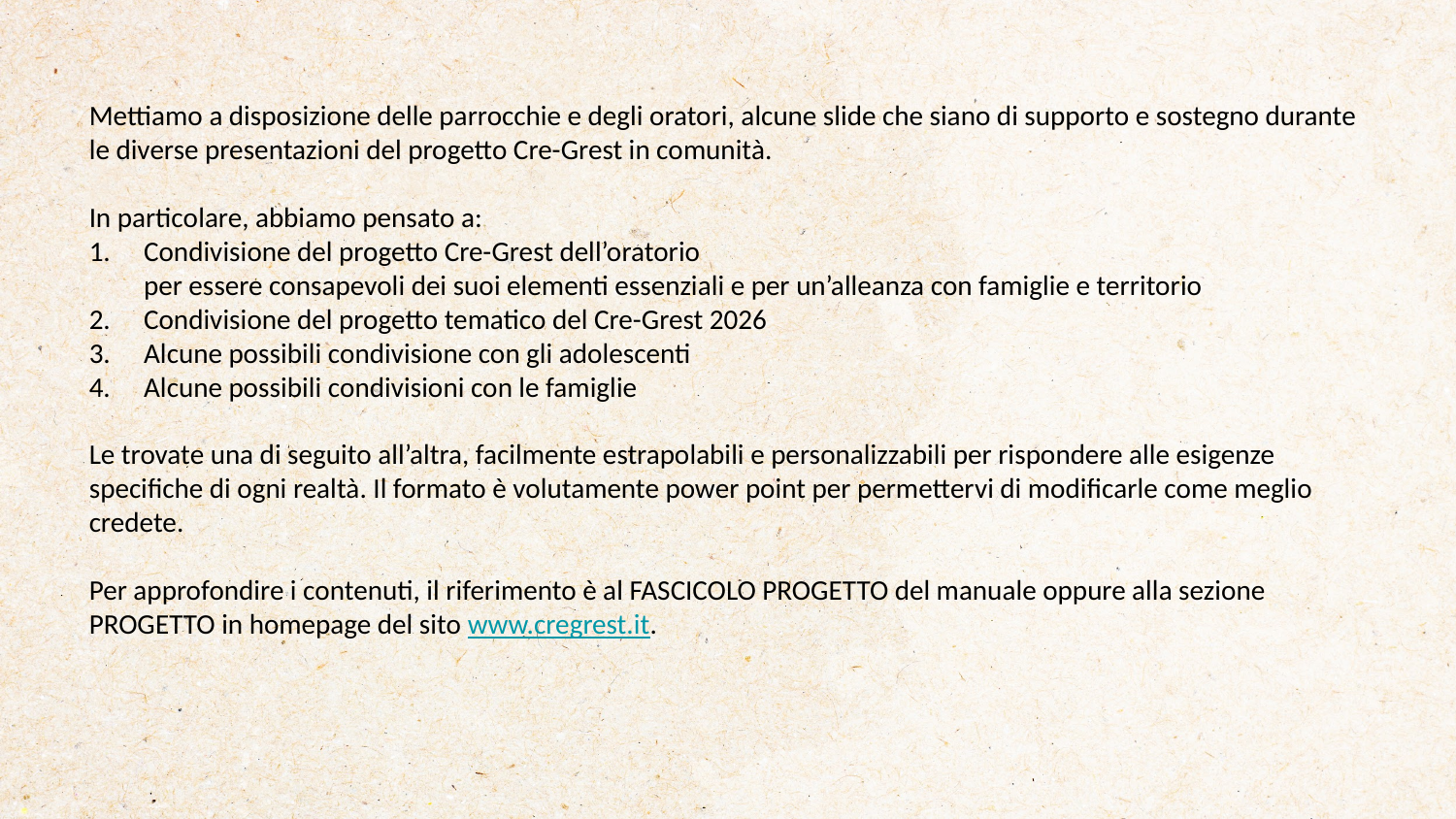

Mettiamo a disposizione delle parrocchie e degli oratori, alcune slide che siano di supporto e sostegno durante le diverse presentazioni del progetto Cre-Grest in comunità.

In particolare, abbiamo pensato a:
Condivisione del progetto Cre-Grest dell’oratorio
per essere consapevoli dei suoi elementi essenziali e per un’alleanza con famiglie e territorio
Condivisione del progetto tematico del Cre-Grest 2026
Alcune possibili condivisione con gli adolescenti
Alcune possibili condivisioni con le famiglie

Le trovate una di seguito all’altra, facilmente estrapolabili e personalizzabili per rispondere alle esigenze specifiche di ogni realtà. Il formato è volutamente power point per permettervi di modificarle come meglio credete.

Per approfondire i contenuti, il riferimento è al FASCICOLO PROGETTO del manuale oppure alla sezione PROGETTO in homepage del sito www.cregrest.it.